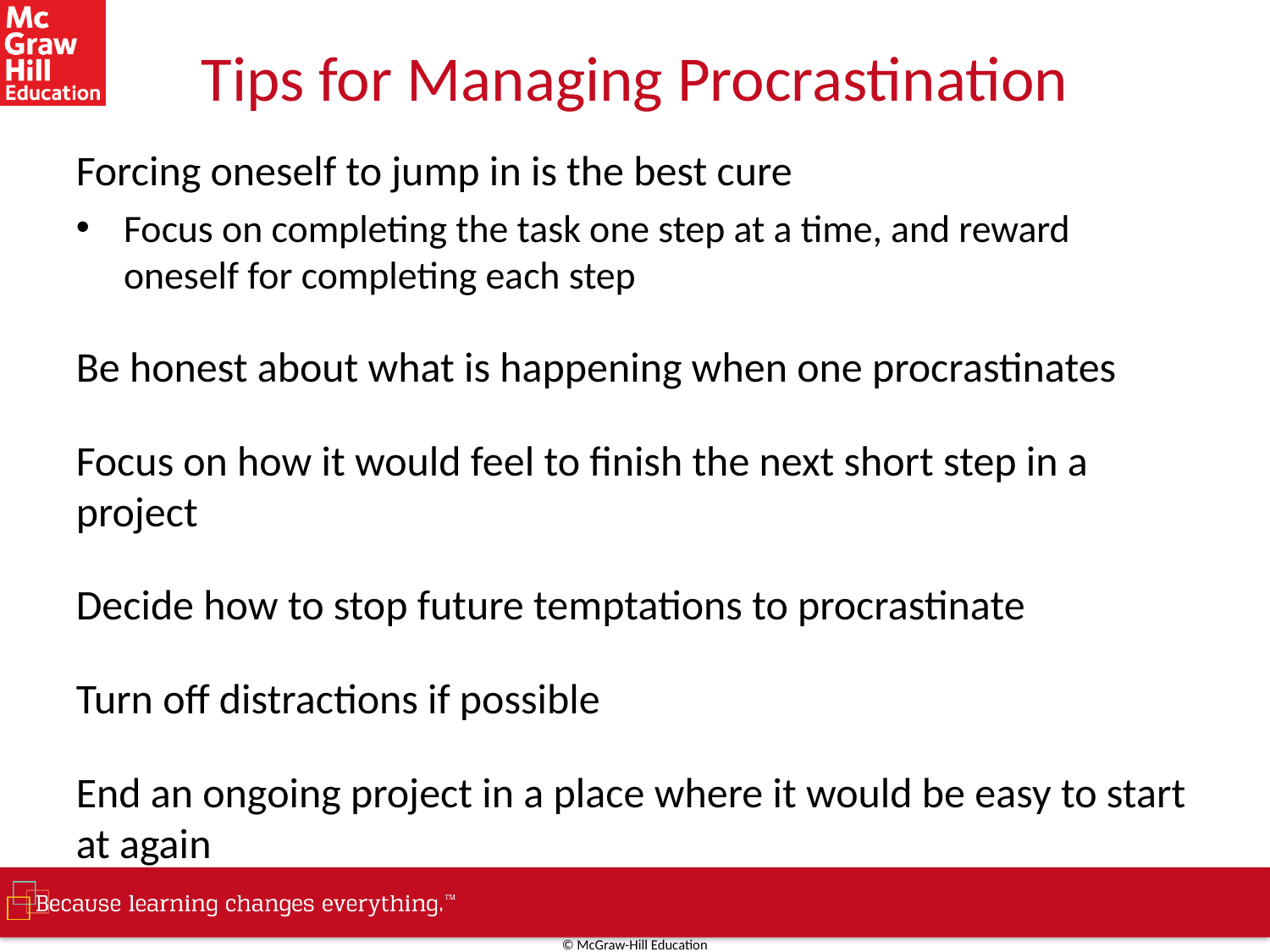

# Tips for Managing Procrastination
Forcing oneself to jump in is the best cure
Focus on completing the task one step at a time, and reward oneself for completing each step

Be honest about what is happening when one procrastinates

Focus on how it would feel to finish the next short step in a project

Decide how to stop future temptations to procrastinate

Turn off distractions if possible

End an ongoing project in a place where it would be easy to start at again